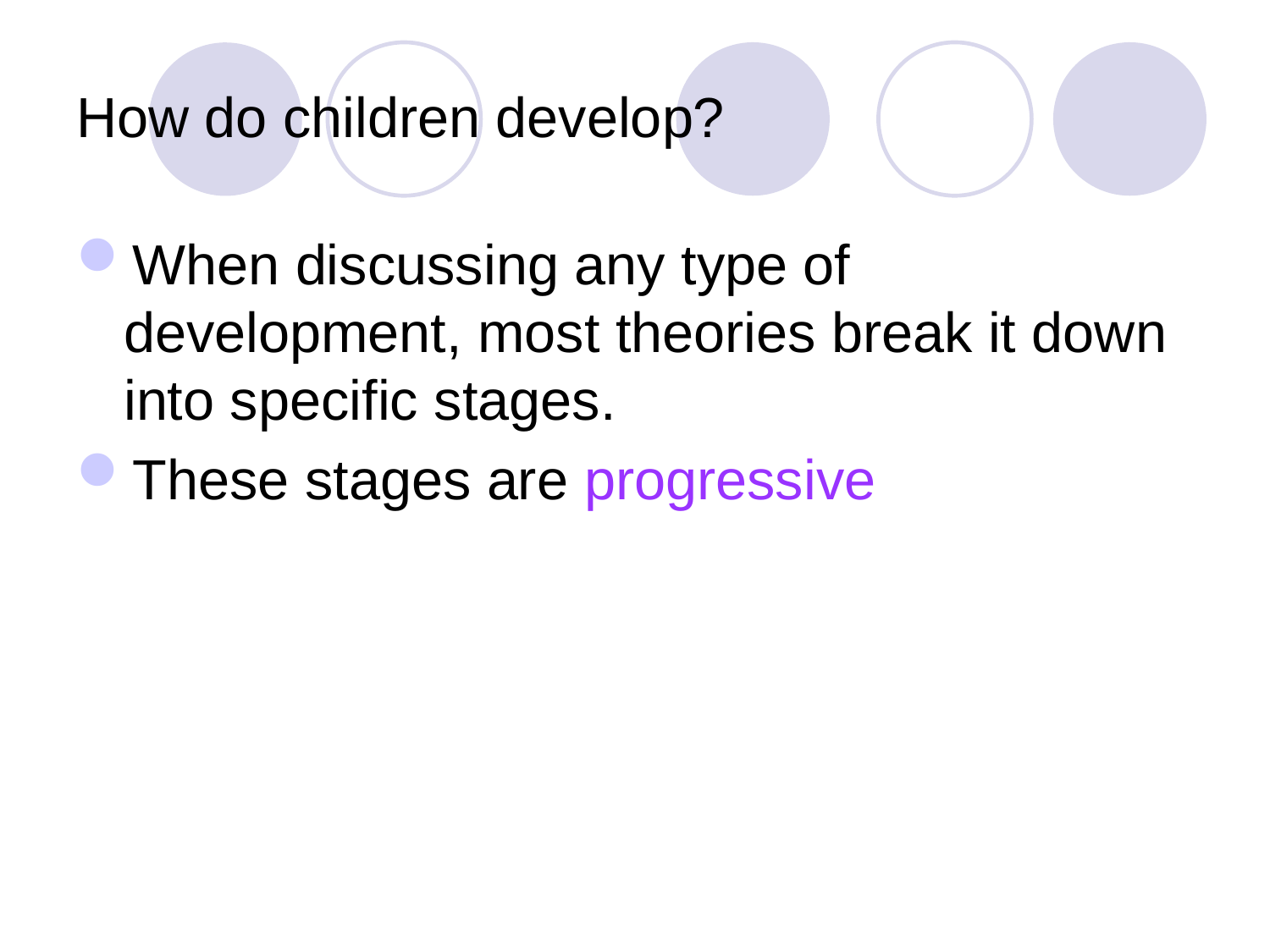

# How do children develop?
When discussing any type of development, most theories break it down into specific stages.
These stages are progressive